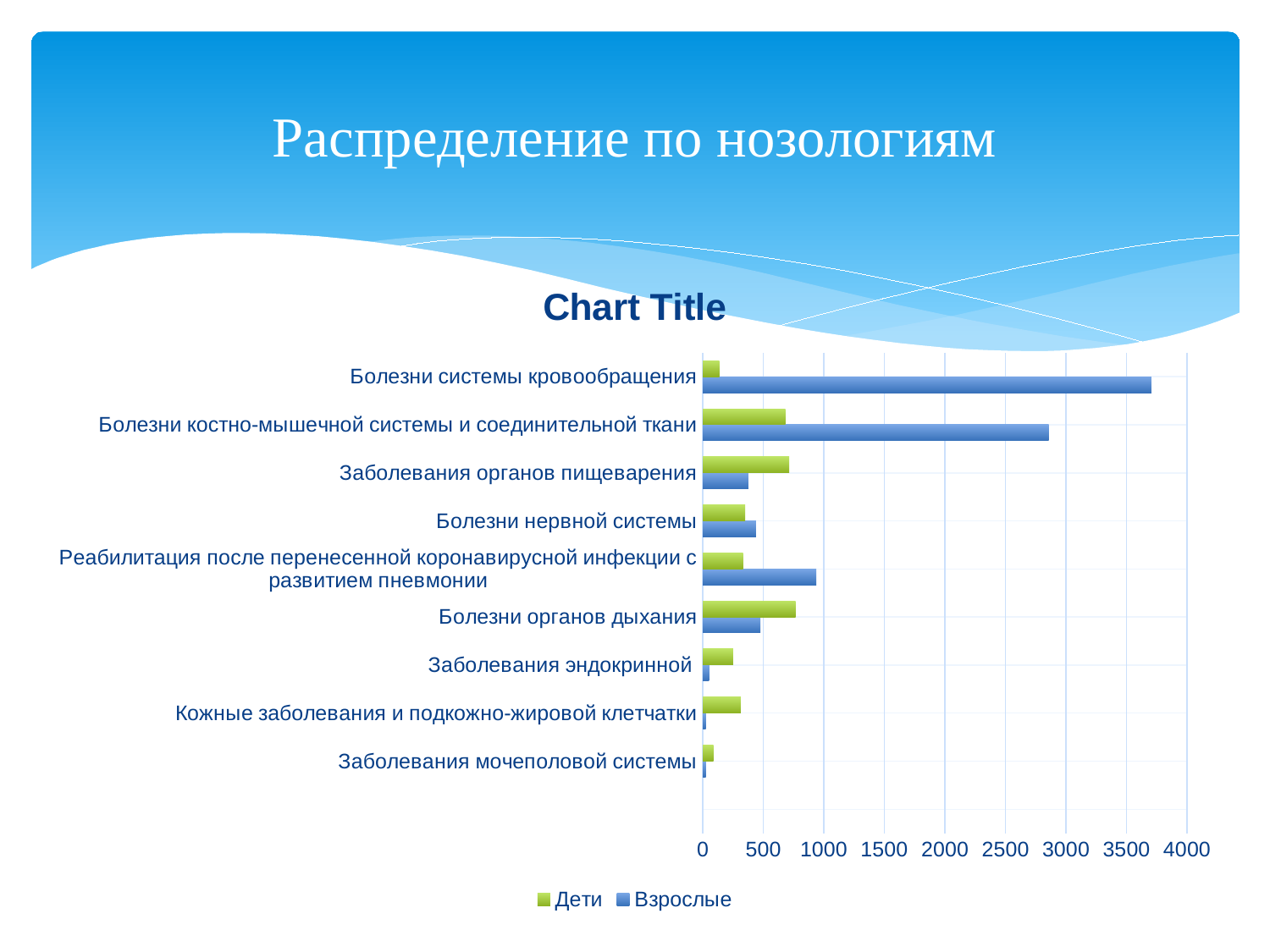

# Распределение по нозологиям

### Chart:

| Category | Взрослые | Дети |
|---|---|---|
|  | None | None |
| Заболевания мочеполовой системы | 25.0 | 87.0 |
| Кожные заболевания и подкожно-жировой клетчатки | 25.0 | 313.0 |
| Заболевания эндокринной  | 50.0 | 250.0 |
| Болезни органов дыхания | 475.0 | 766.0 |
| Реабилитация после перенесенной коронавирусной инфекции с развитием пневмонии | 937.0 | 332.0 |
| Болезни нервной системы | 438.0 | 350.0 |
| Заболевания органов пищеварения | 375.0 | 713.0 |
| Болезни костно-мышечной системы и соединительной ткани | 2856.0 | 682.0 |
| Болезни системы кровообращения | 3704.0 | 137.0 |